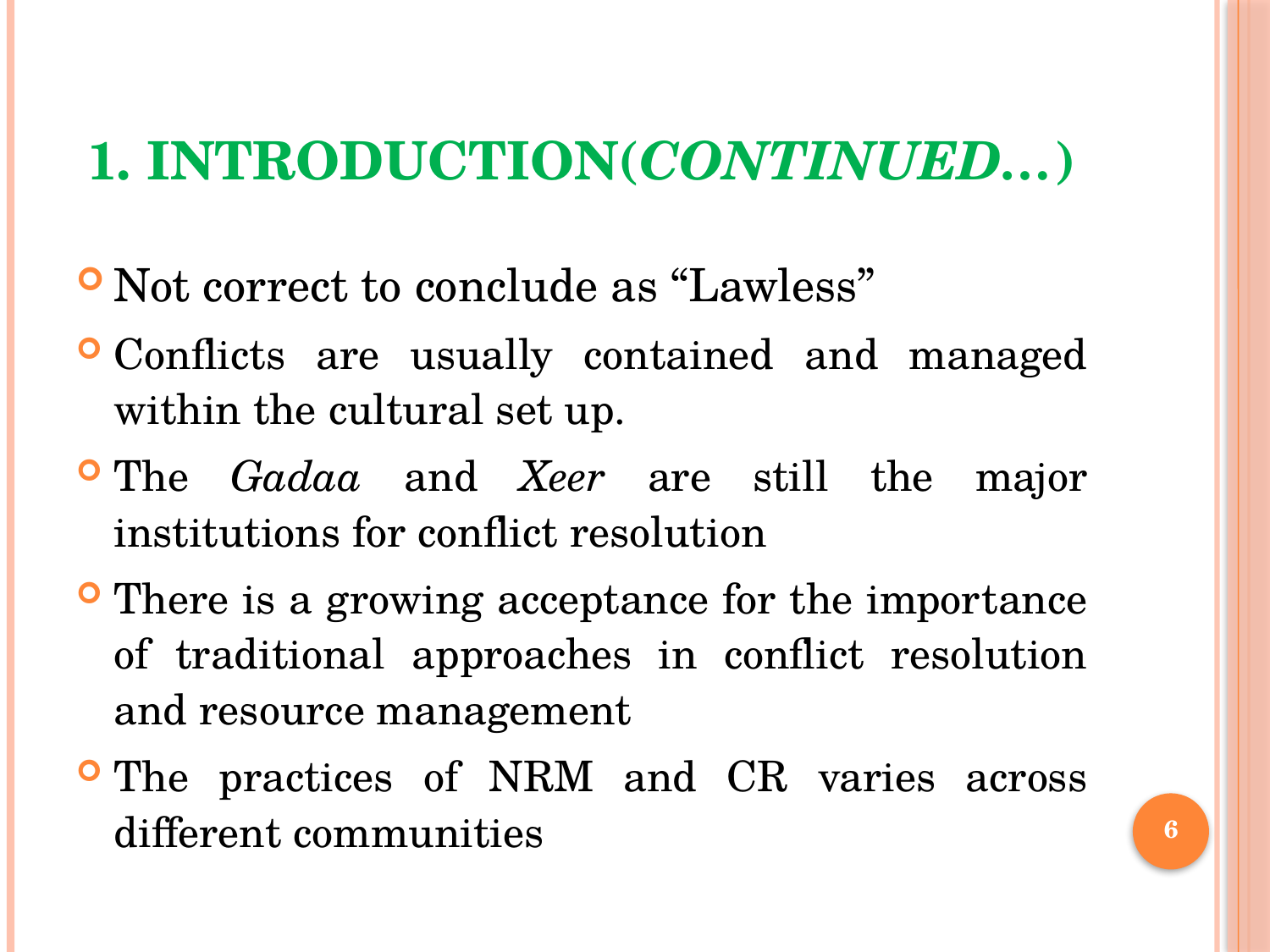

# 1. INTRODUCTION(Continued…)
Not correct to conclude as “Lawless”
Conflicts are usually contained and managed within the cultural set up.
The Gadaa and Xeer are still the major institutions for conflict resolution
There is a growing acceptance for the importance of traditional approaches in conflict resolution and resource management
The practices of NRM and CR varies across different communities

6